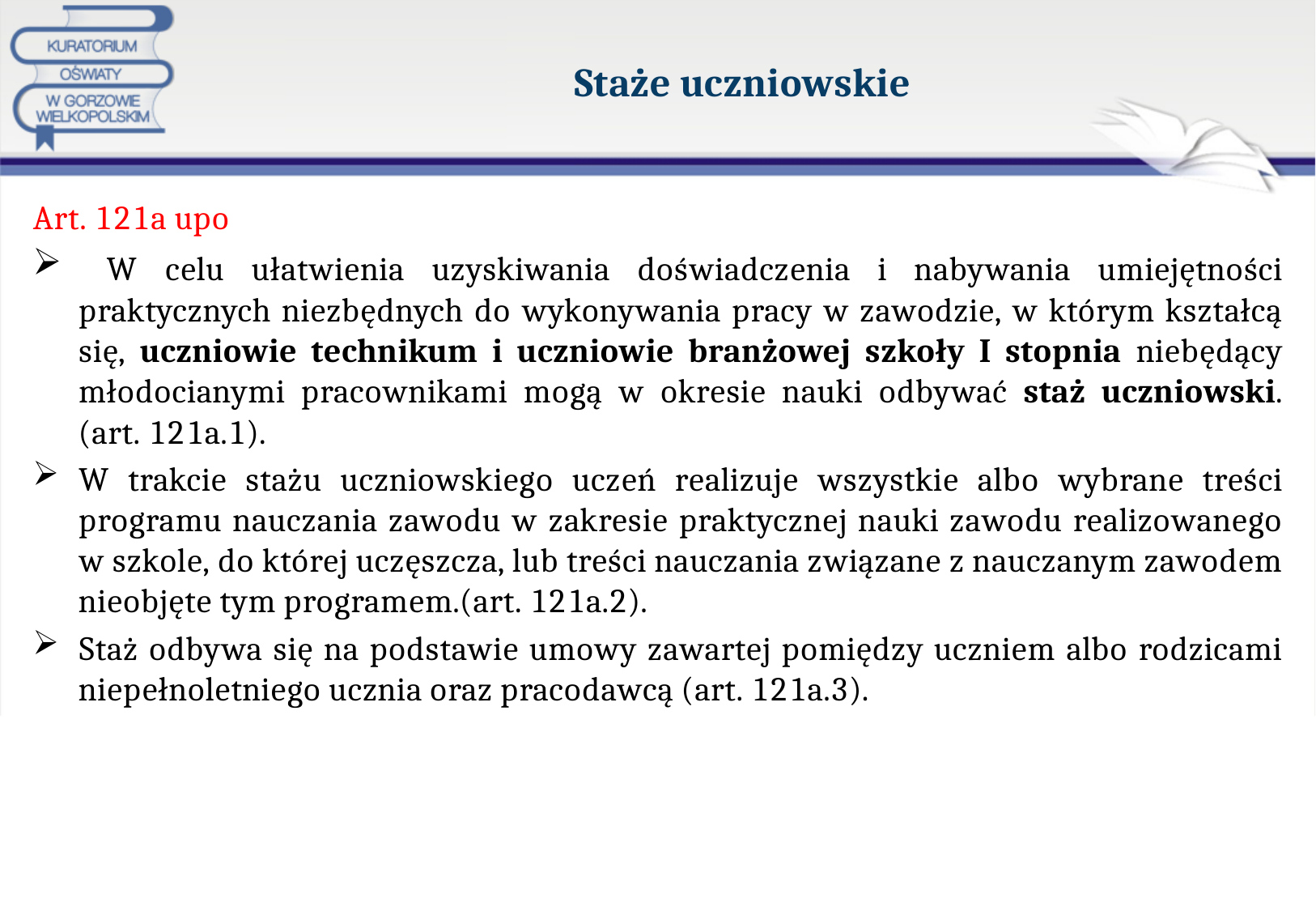

# Staże uczniowskie
Art. 121a upo
 W celu ułatwienia uzyskiwania doświadczenia i nabywania umiejętności praktycznych niezbędnych do wykonywania pracy w zawodzie, w którym kształcą się, uczniowie technikum i uczniowie branżowej szkoły I stopnia niebędący młodocianymi pracownikami mogą w okresie nauki odbywać staż uczniowski. (art. 121a.1).
W trakcie stażu uczniowskiego uczeń realizuje wszystkie albo wybrane treści programu nauczania zawodu w zakresie praktycznej nauki zawodu realizowanego w szkole, do której uczęszcza, lub treści nauczania związane z nauczanym zawodem nieobjęte tym programem.(art. 121a.2).
Staż odbywa się na podstawie umowy zawartej pomiędzy uczniem albo rodzicami niepełnoletniego ucznia oraz pracodawcą (art. 121a.3).